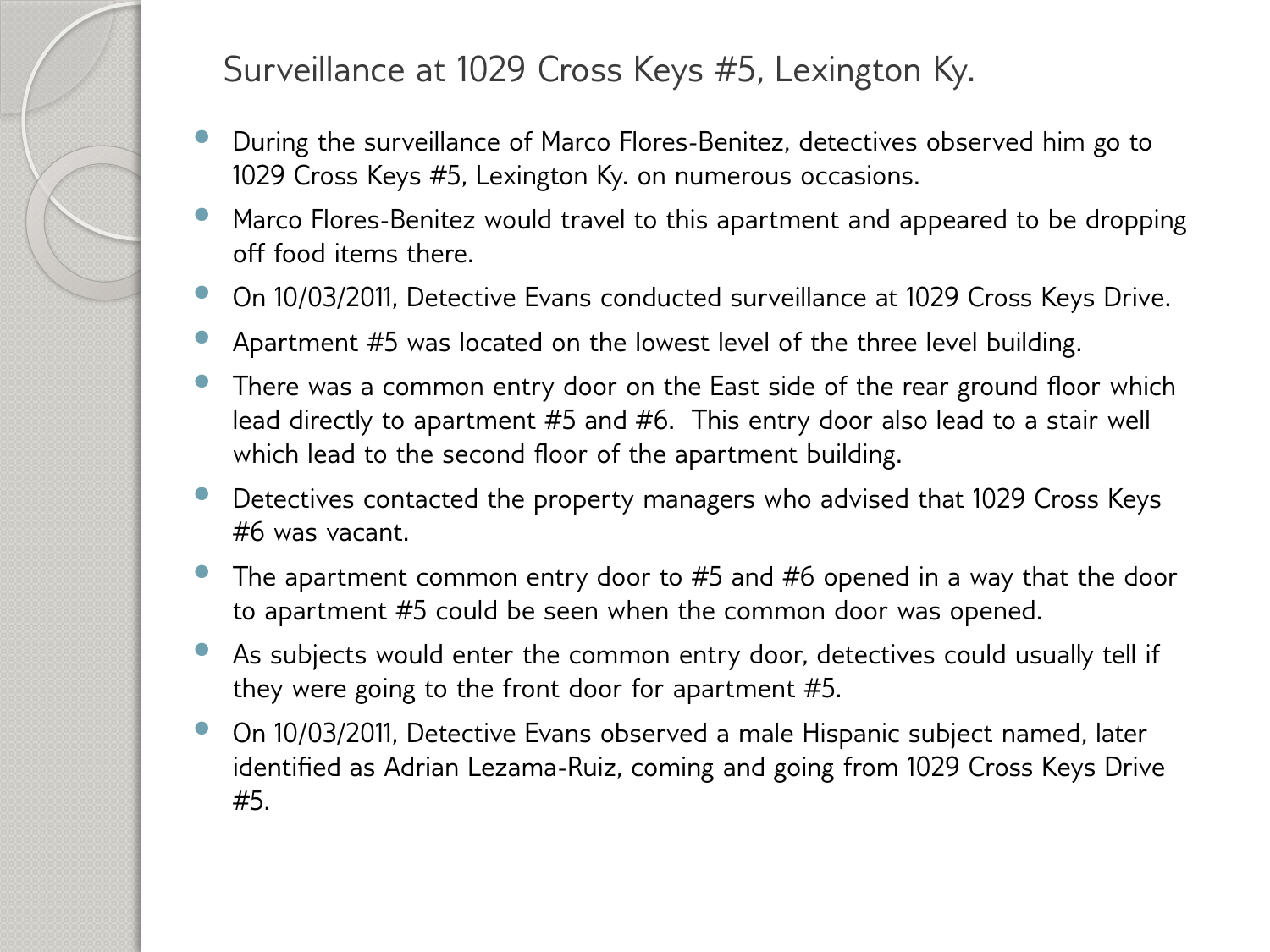

# Surveillance at 1029 Cross Keys #5, Lexington Ky.
During the surveillance of Marco Flores-Benitez, detectives observed him go to 1029 Cross Keys #5, Lexington Ky. on numerous occasions.
Marco Flores-Benitez would travel to this apartment and appeared to be dropping off food items there.
On 10/03/2011, Detective Evans conducted surveillance at 1029 Cross Keys Drive.
Apartment #5 was located on the lowest level of the three level building.
There was a common entry door on the East side of the rear ground floor which lead directly to apartment #5 and #6.  This entry door also lead to a stair well which lead to the second floor of the apartment building.
Detectives contacted the property managers who advised that 1029 Cross Keys #6 was vacant.
The apartment common entry door to #5 and #6 opened in a way that the door to apartment #5 could be seen when the common door was opened.
As subjects would enter the common entry door, detectives could usually tell if they were going to the front door for apartment #5.
On 10/03/2011, Detective Evans observed a male Hispanic subject named, later identified as Adrian Lezama-Ruiz, coming and going from 1029 Cross Keys Drive #5.